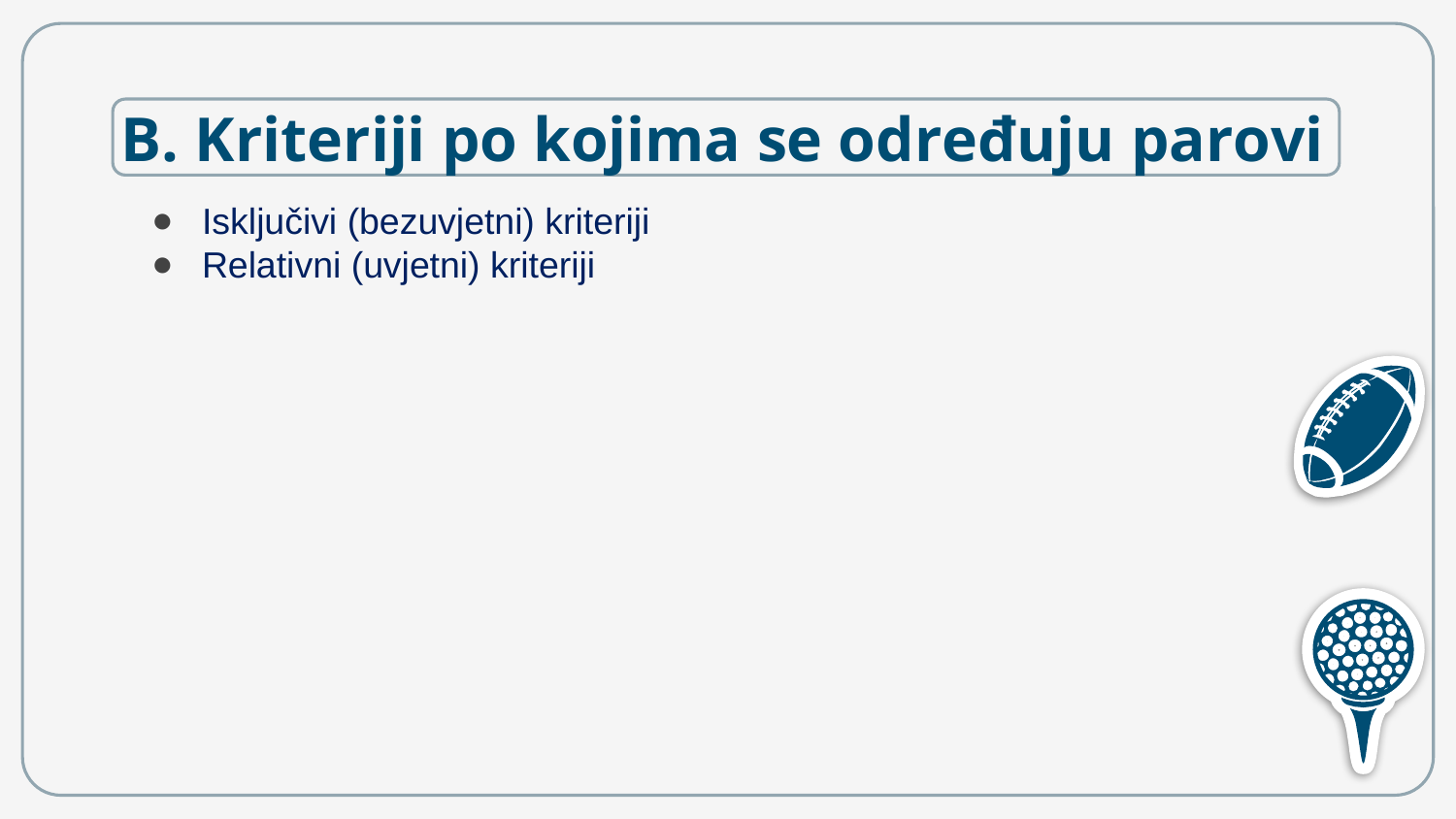

# B. Kriteriji po kojima se određuju parovi

Isključivi (bezuvjetni) kriteriji
Relativni (uvjetni) kriteriji